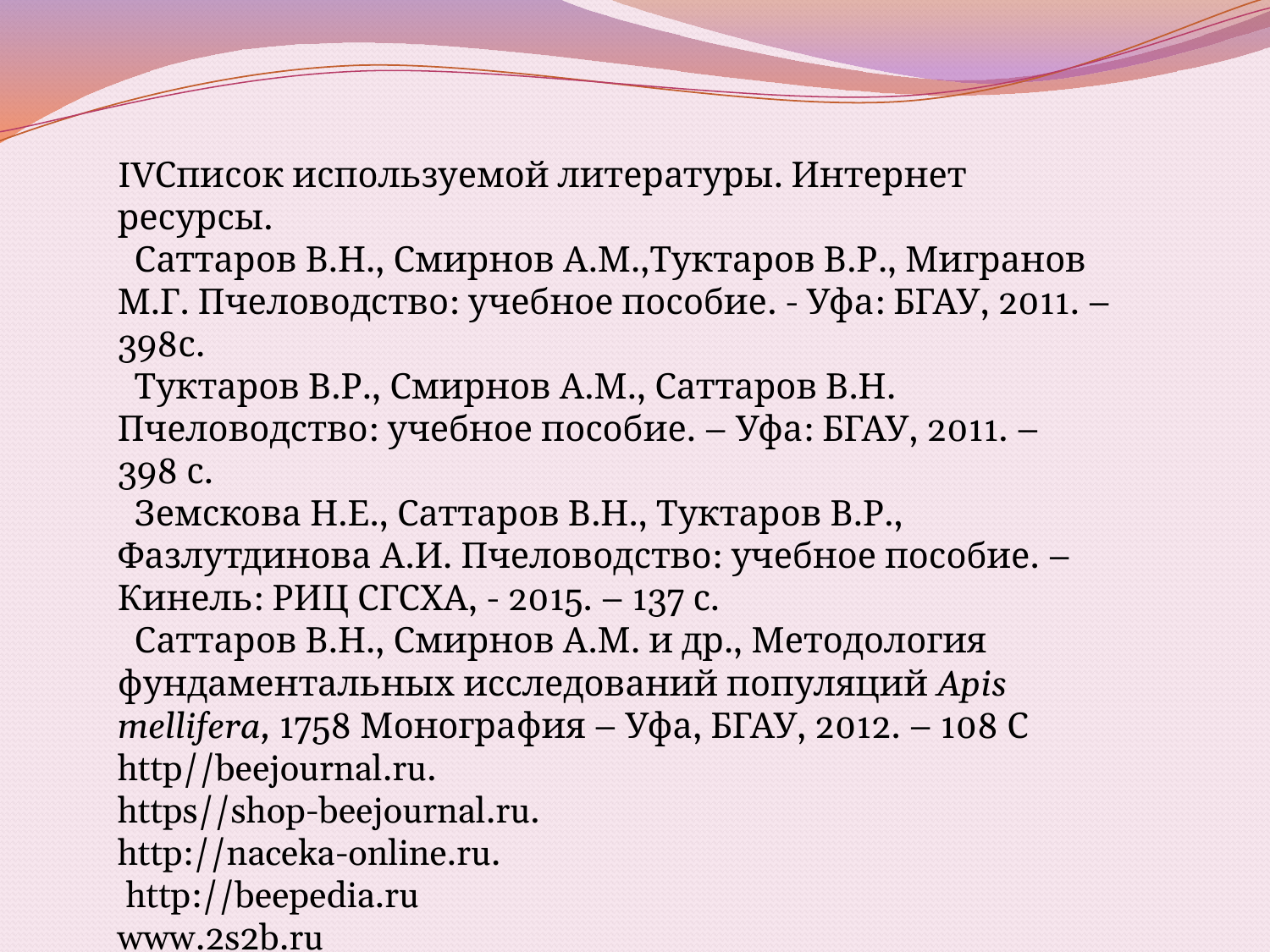

IVСписок используемой литературы. Интернет ресурсы.
  Саттаров В.Н., Смирнов А.М.,Туктаров В.Р., Мигранов М.Г. Пчеловодство: учебное пособие. - Уфа: БГАУ, 2011. – 398с.
  Туктаров В.Р., Смирнов А.М., Саттаров В.Н. Пчеловодство: учебное пособие. – Уфа: БГАУ, 2011. – 398 с.
  Земскова Н.Е., Саттаров В.Н., Туктаров В.Р., Фазлутдинова А.И. Пчеловодство: учебное пособие. – Кинель: РИЦ СГСХА, - 2015. – 137 с.
  Саттаров В.Н., Смирнов А.М. и др., Методология фундаментальных исследований популяций Apis mellifera, 1758 Монография – Уфа, бГАУ, 2012. – 108 с
http//beejournal.ru.
https//shop-beejournal.ru.
http://naceka-online.ru.
 http://beepedia.ru
www.2s2b.ru